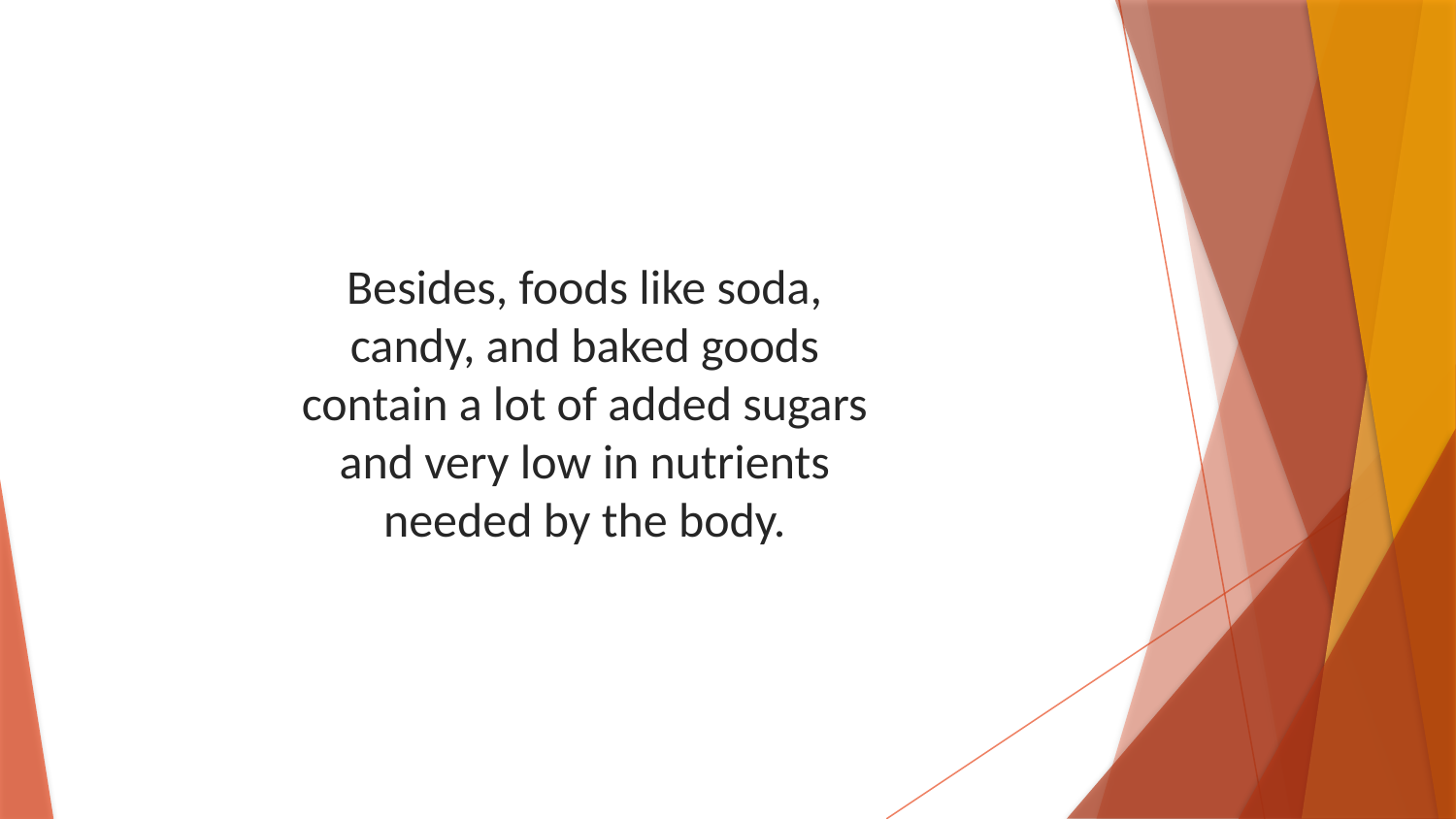

Besides, foods like soda, candy, and baked goods contain a lot of added sugars and very low in nutrients needed by the body.